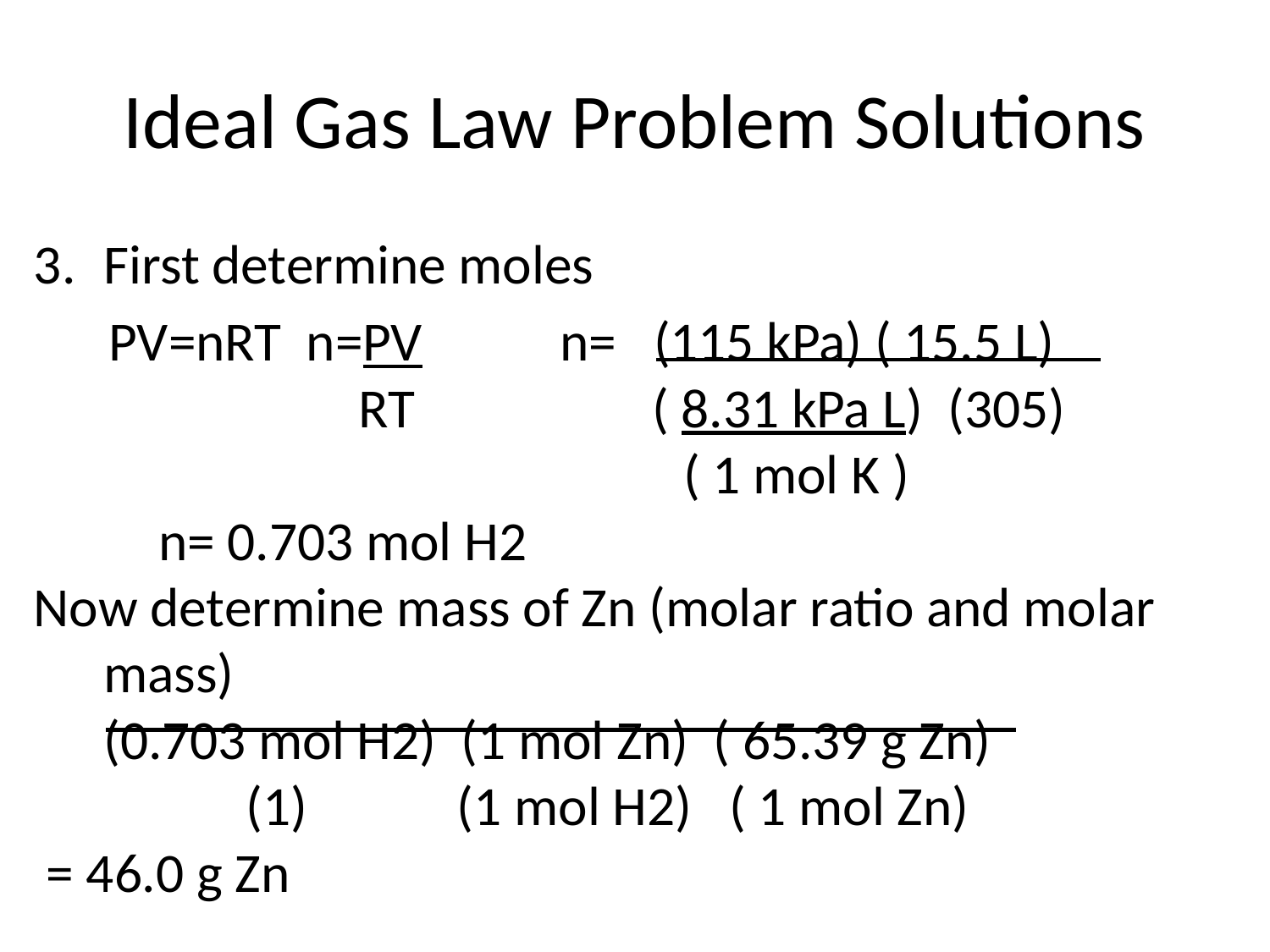

# Ideal Gas Law Problem Solutions
First determine moles
      PV=nRT  n=PV           n=   (115 kPa) ( 15.5 L)
                          RT                   ( 8.31 kPa L)  (305)
                                                    ( 1 mol K )
          n= 0.703 mol H2
Now determine mass of Zn (molar ratio and molar mass)
	(0.703 mol H2)  (1 mol Zn)  ( 65.39 g Zn)
                 (1)            (1 mol H2)   ( 1 mol Zn)
 = 46.0 g Zn